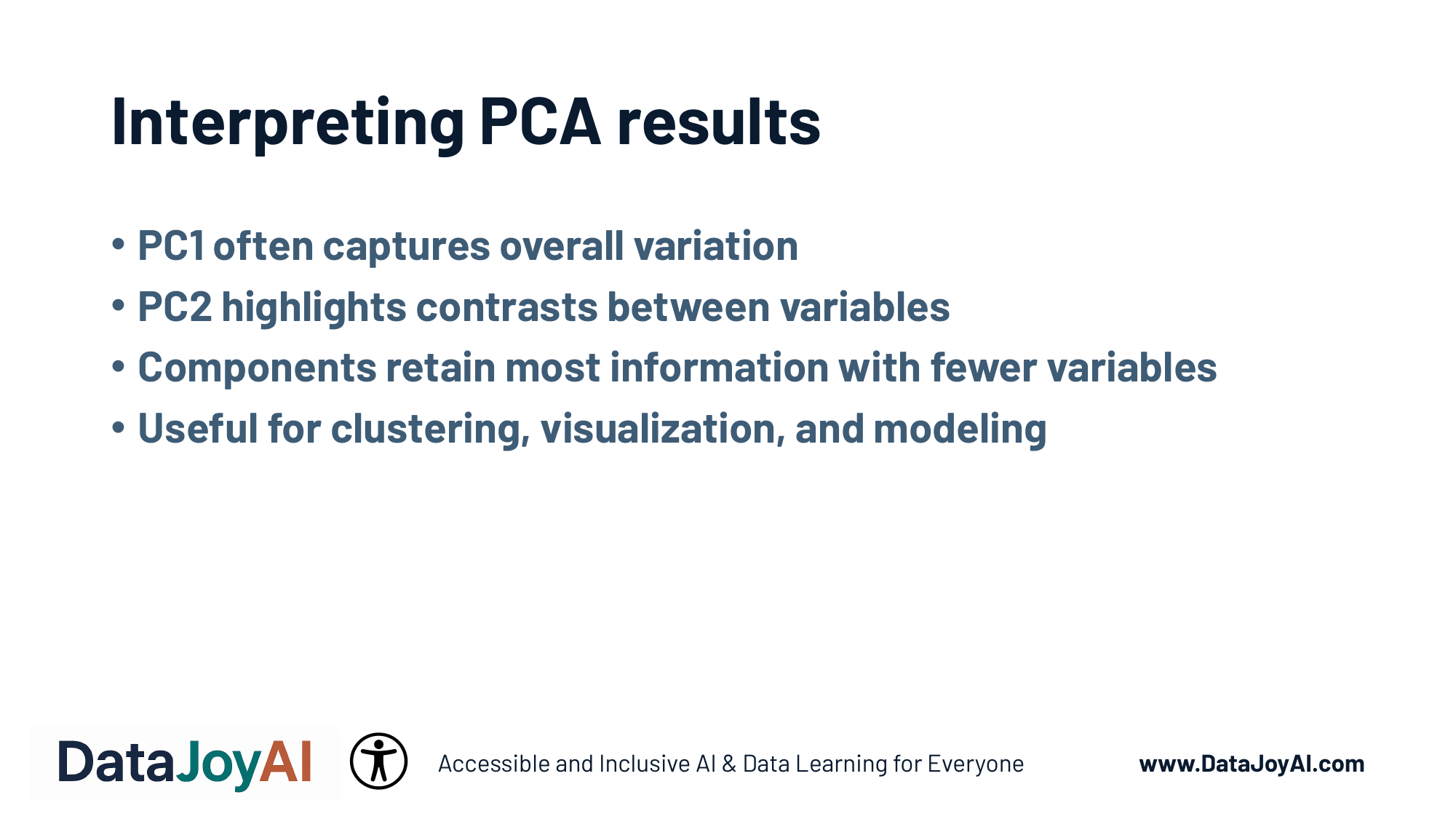

# Interpreting PCA results
PC1 often captures overall variation
PC2 highlights contrasts between variables
Components retain most information with fewer variables
Useful for clustering, visualization, and modeling